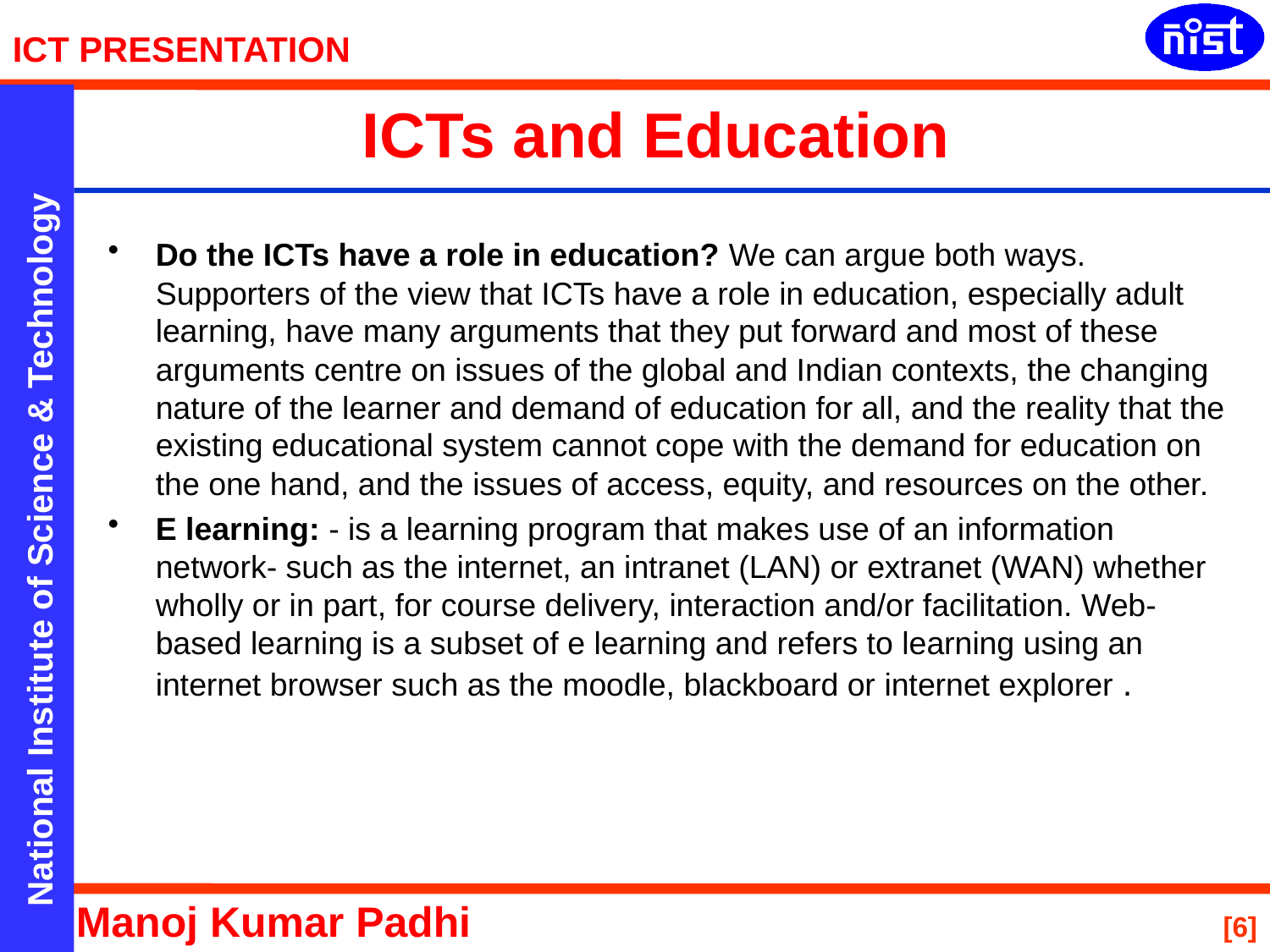

# ICTs and Education

Do the ICTs have a role in education? We can argue both ways. Supporters of the view that ICTs have a role in education, especially adult learning, have many arguments that they put forward and most of these arguments centre on issues of the global and Indian contexts, the changing nature of the learner and demand of education for all, and the reality that the existing educational system cannot cope with the demand for education on the one hand, and the issues of access, equity, and resources on the other.
E learning: - is a learning program that makes use of an information network- such as the internet, an intranet (LAN) or extranet (WAN) whether wholly or in part, for course delivery, interaction and/or facilitation. Web-based learning is a subset of e learning and refers to learning using an internet browser such as the moodle, blackboard or internet explorer .